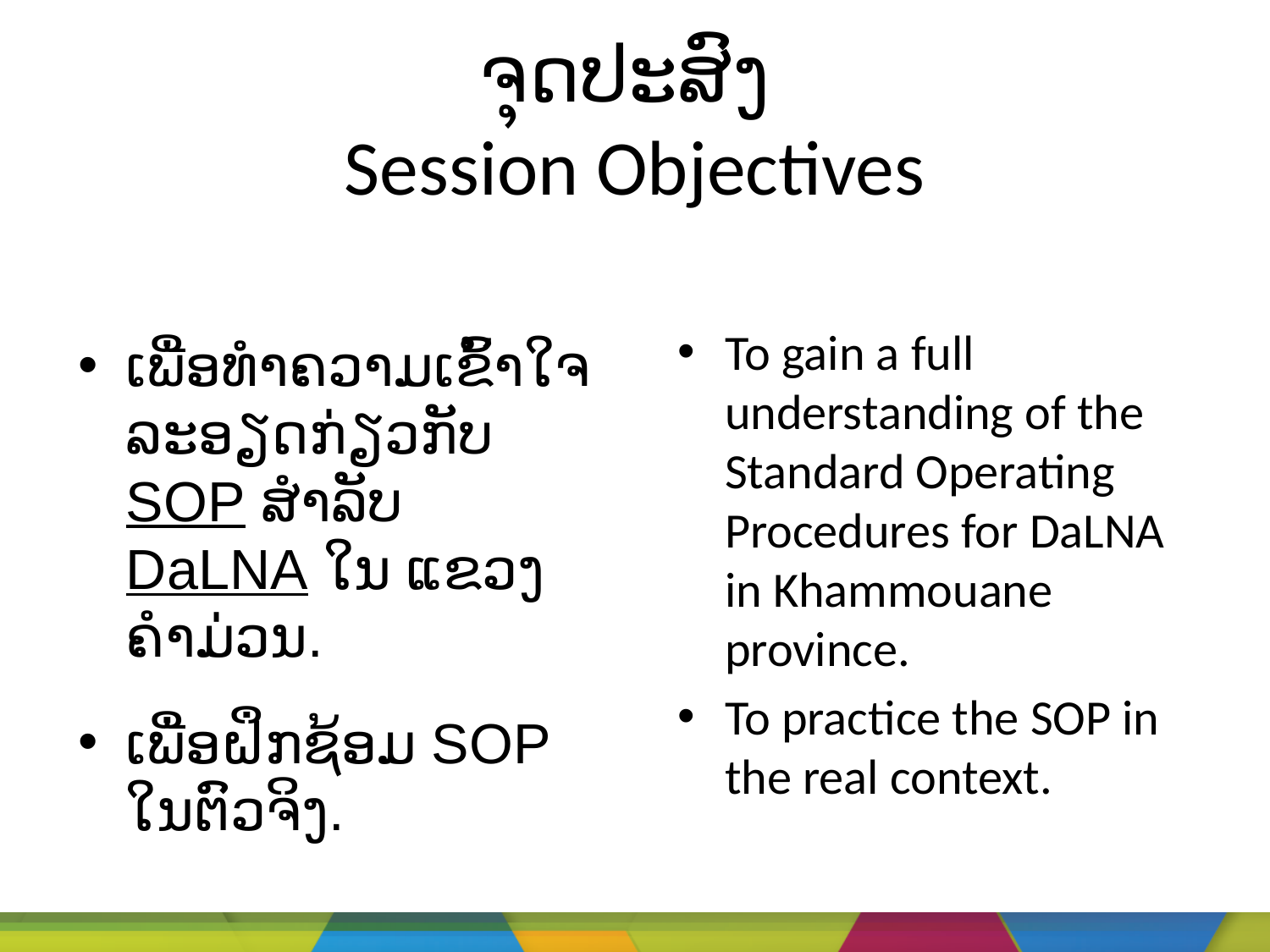

# ຈຸດປະສົງ Session Objectives

To gain a full understanding of the Standard Operating Procedures for DaLNA in Khammouane province.
To practice the SOP in the real context.
ເພື່ອທໍາຄວາມເຂົ້າໃຈລະອຽດກ່ຽວກັບ SOP ສໍາລັບ  DaLNA ໃນ ແຂວງຄໍາມ່ວນ.

ເພື່ອຝຶກຊ້ອມ SOP ໃນຕົວຈິງ.